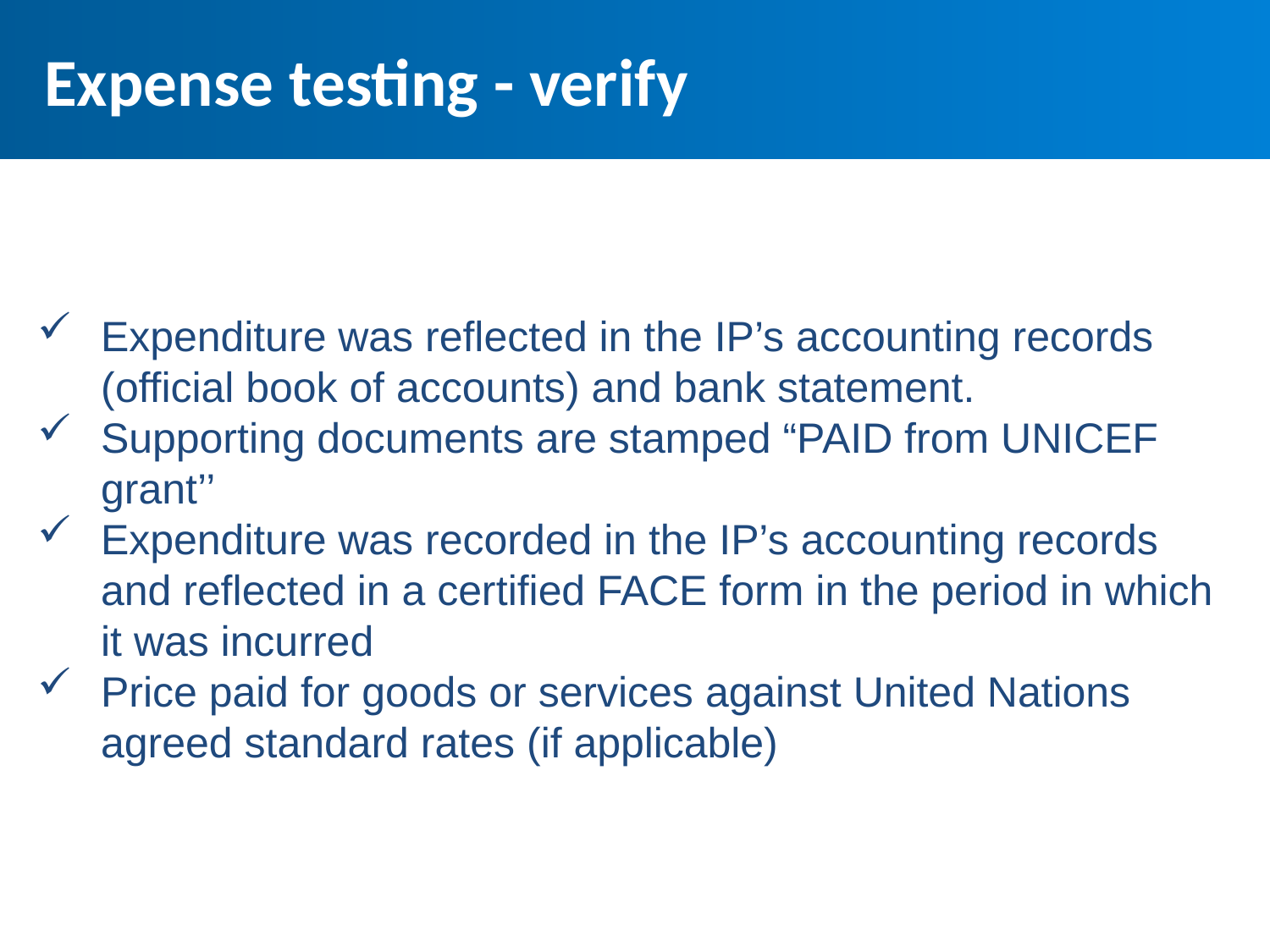

# Expense testing - verify
Expense testing – verify…..
Expenditure was reflected in the IP’s accounting records (official book of accounts) and bank statement.
Supporting documents are stamped “PAID from UNICEF grant’’
Expenditure was recorded in the IP’s accounting records and reflected in a certified FACE form in the period in which it was incurred
Price paid for goods or services against United Nations agreed standard rates (if applicable)